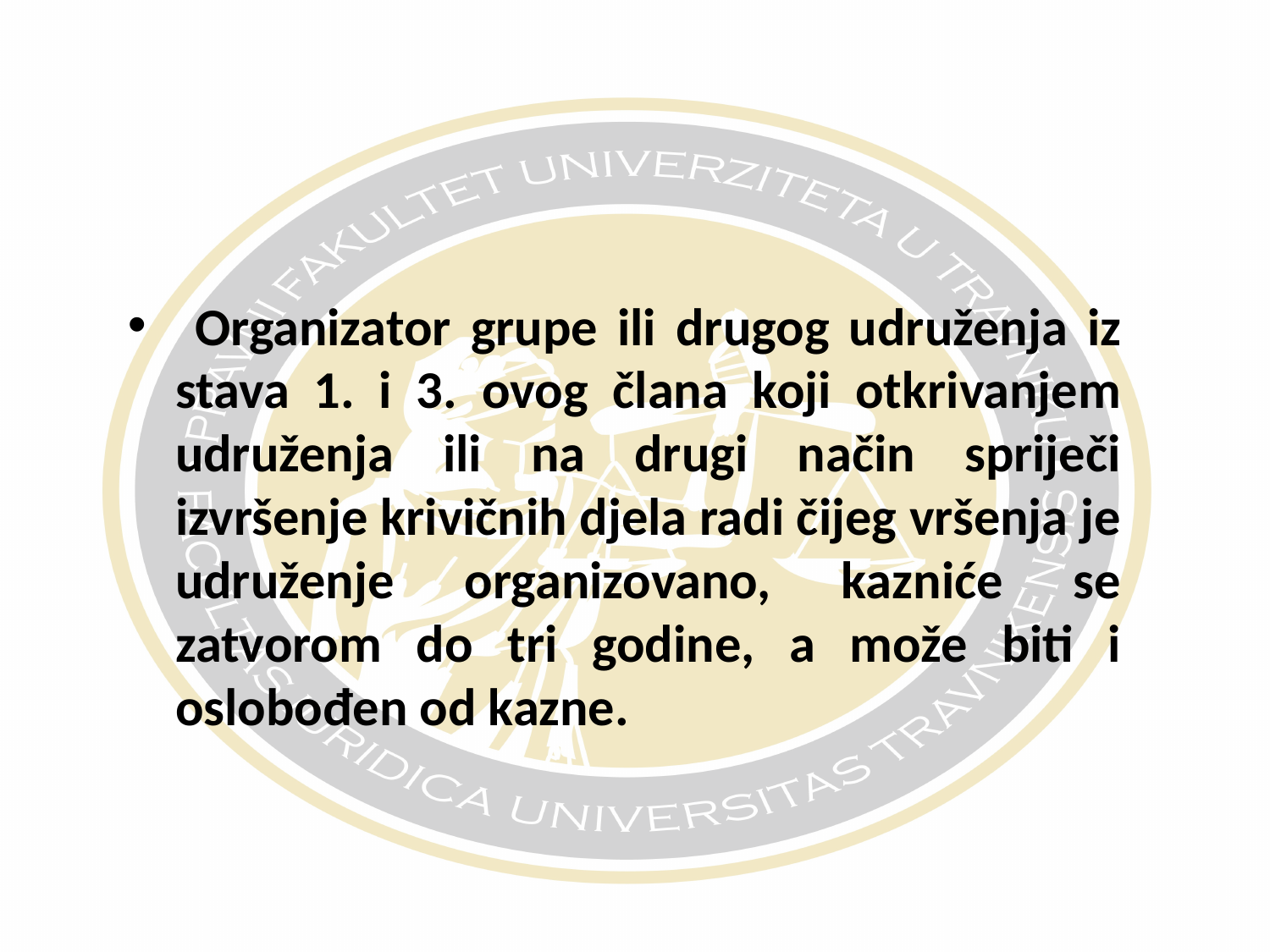

#
 Organizator grupe ili drugog udruženja iz stava 1. i 3. ovog člana koji otkrivanjem udruženja ili na drugi način spriječi izvršenje krivičnih djela radi čijeg vršenja je udruženje organizovano, kazniće se zatvorom do tri godine, a može biti i oslobođen od kazne.